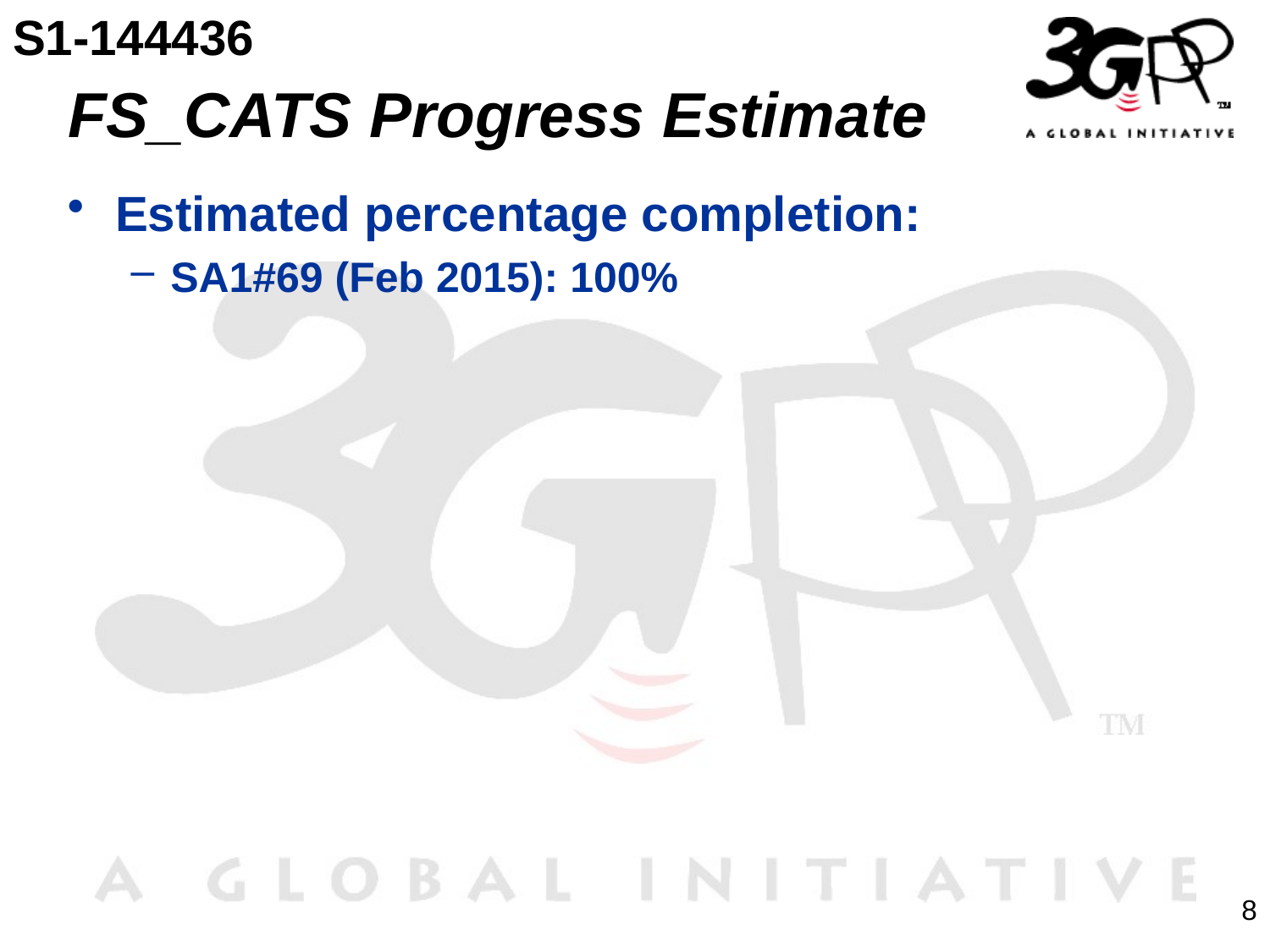

S1-144436
# FS_CATS Progress Estimate
Estimated percentage completion:
SA1#69 (Feb 2015): 100%
8